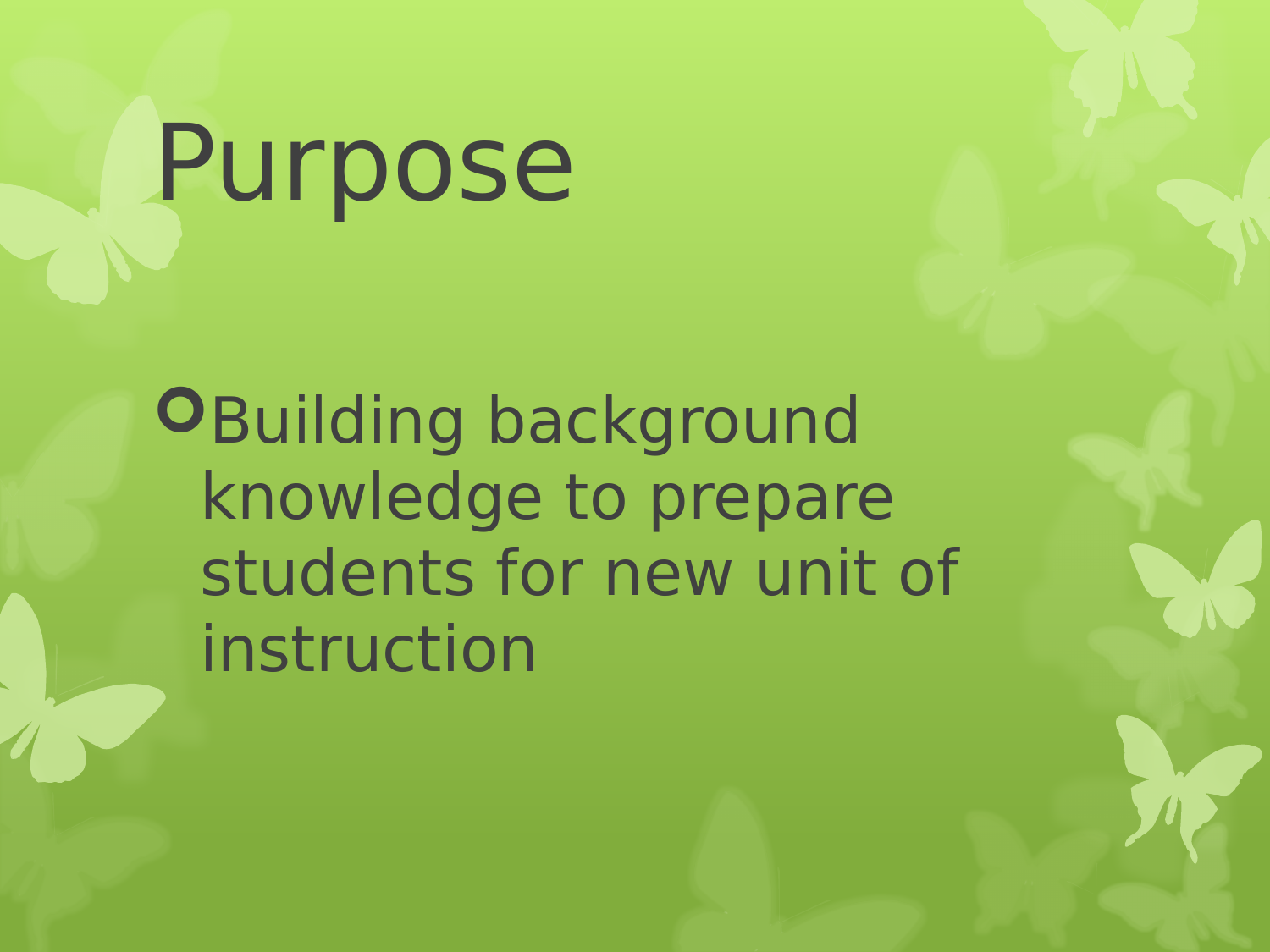

# Purpose
Building background knowledge to prepare students for new unit of instruction